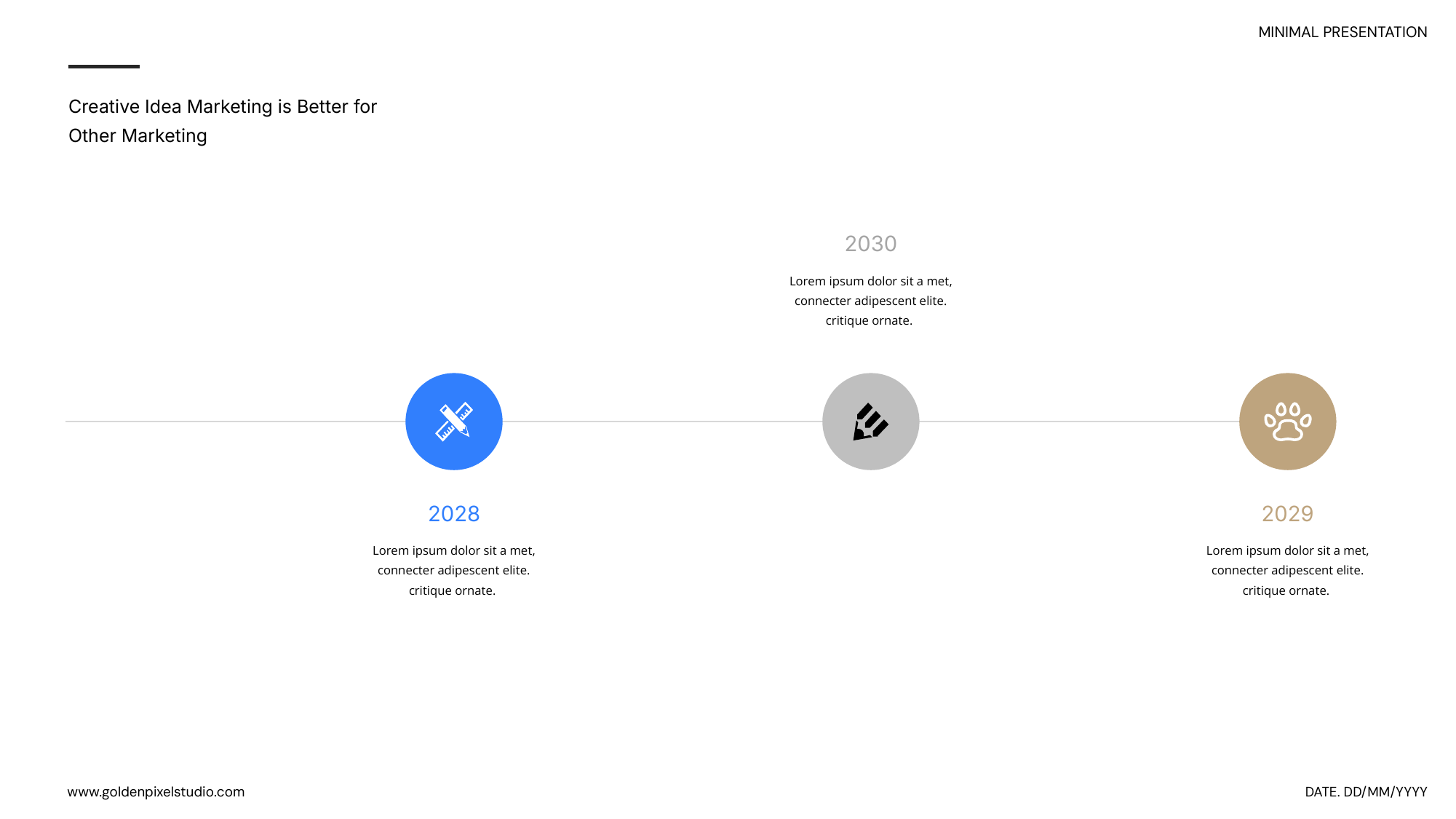

MINIMAL PRESENTATION
Creative Idea Marketing is Better for Other Marketing
2030
Lorem ipsum dolor sit a met, connecter adipescent elite. critique ornate.

2028
2029
Lorem ipsum dolor sit a met, connecter adipescent elite. critique ornate.
Lorem ipsum dolor sit a met, connecter adipescent elite. critique ornate.
www.goldenpixelstudio.com
DATE. DD/MM/YYYY